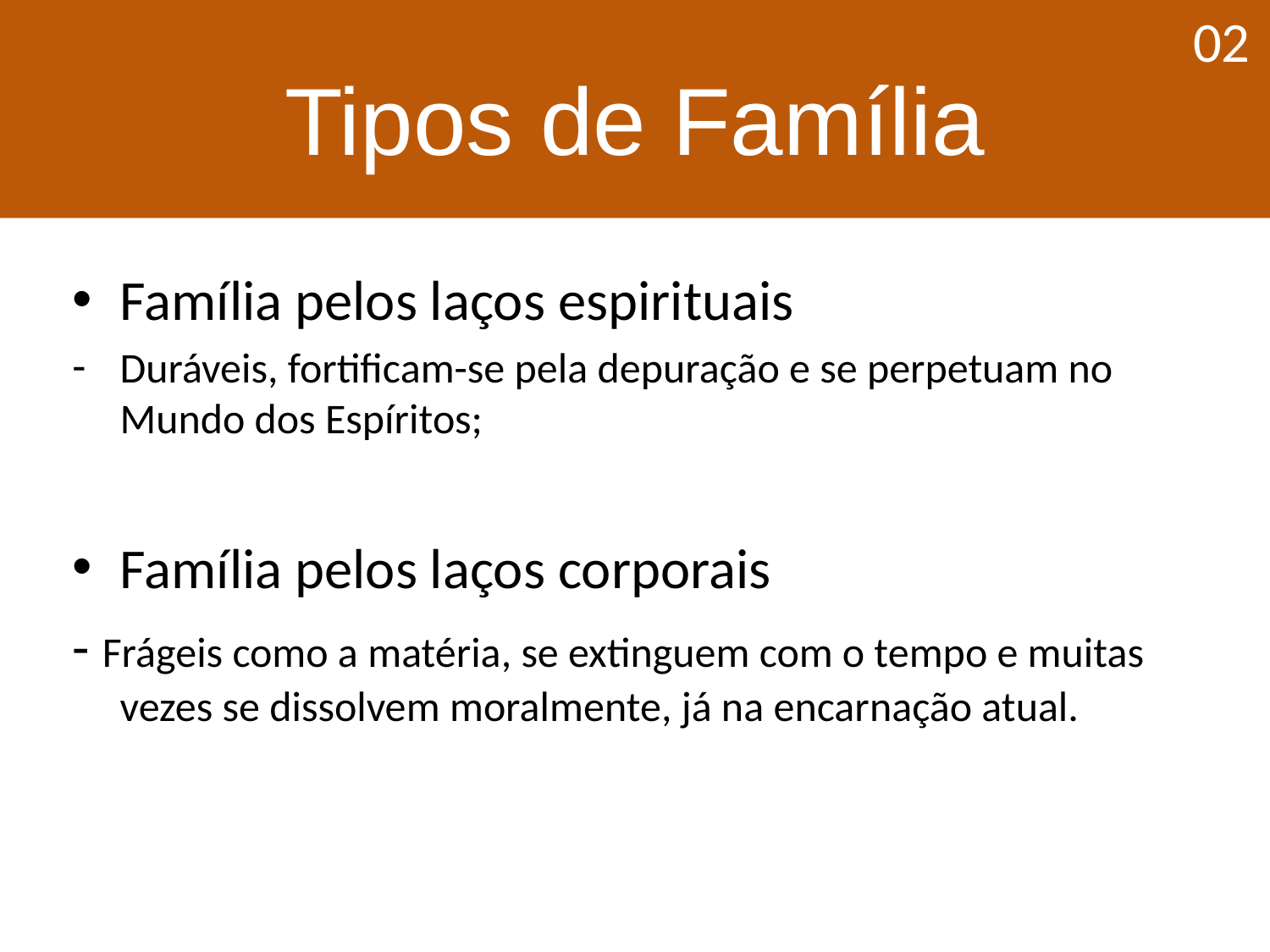

02
# Tipos de Família
Família pelos laços espirituais
Duráveis, fortificam-se pela depuração e se perpetuam no Mundo dos Espíritos;

Família pelos laços corporais
- Frágeis como a matéria, se extinguem com o tempo e muitas vezes se dissolvem moralmente, já na encarnação atual.